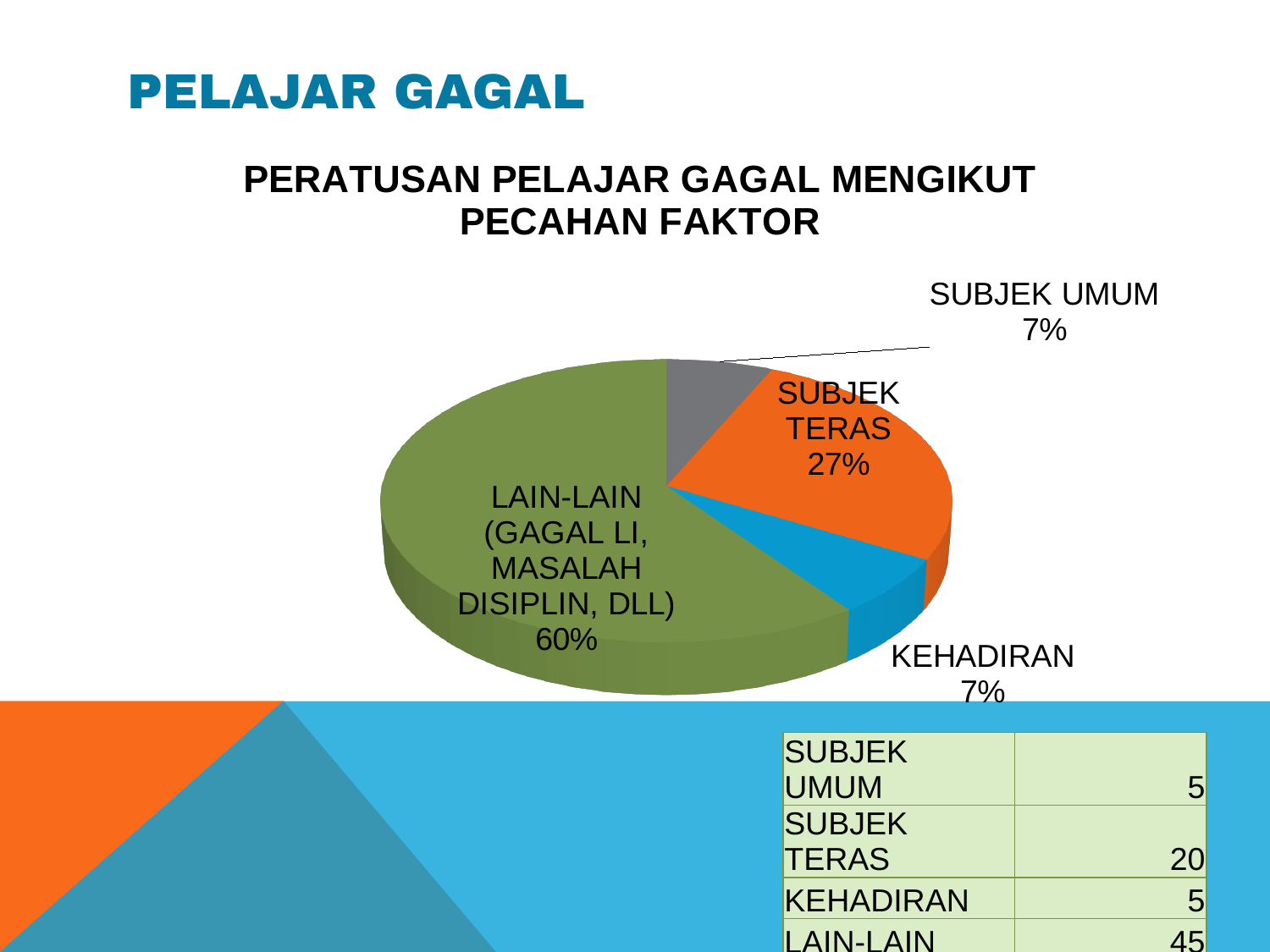

# PELAJAR GAGAL

[unsupported chart]

| SUBJEK UMUM | 5 |
| --- | --- |
| SUBJEK TERAS | 20 |
| KEHADIRAN | 5 |
| LAIN-LAIN | 45 |